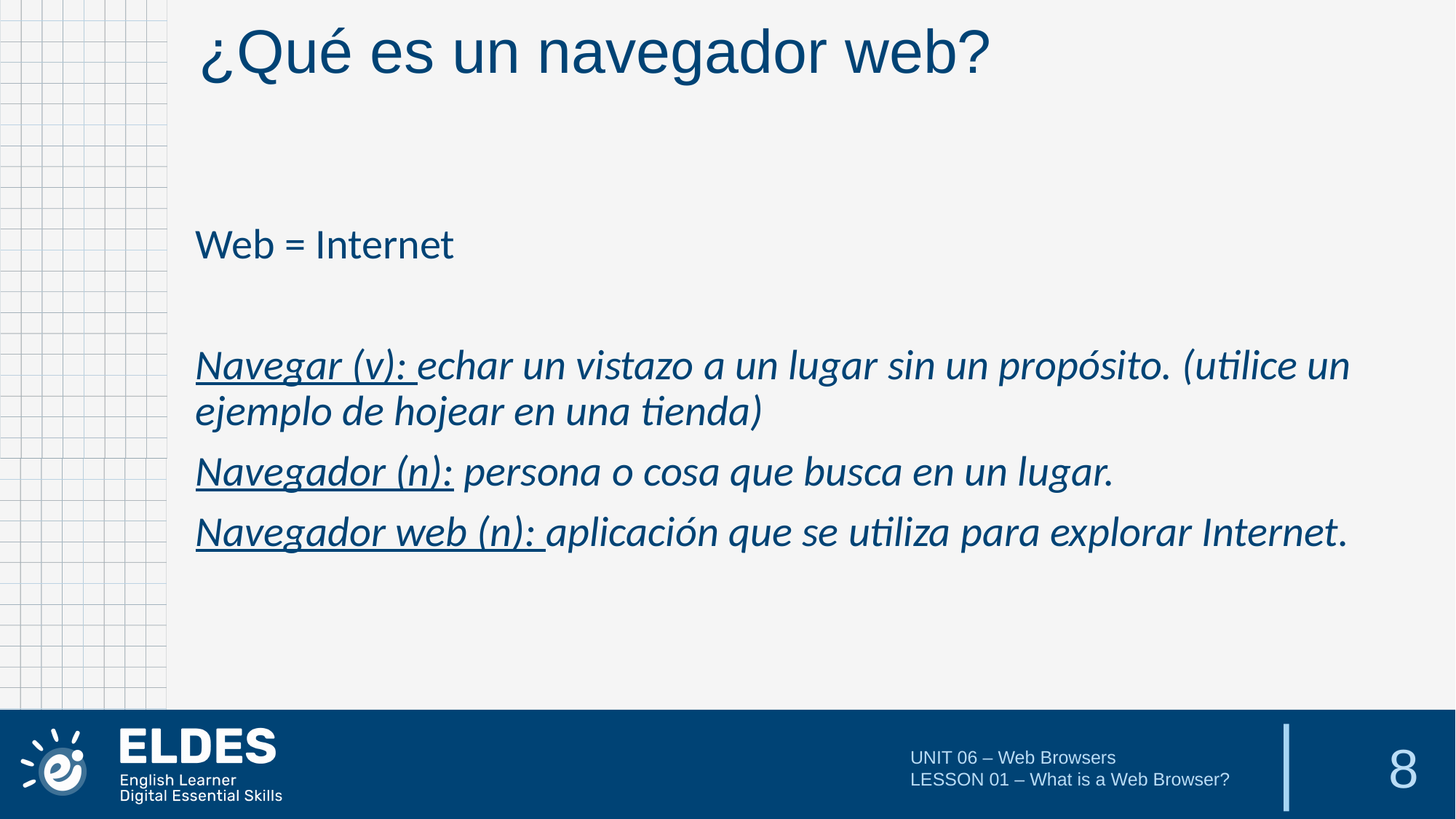

¿Qué es un navegador web?

Web = Internet

Navegar (v): echar un vistazo a un lugar sin un propósito. (utilice un ejemplo de hojear en una tienda)
Navegador (n): persona o cosa que busca en un lugar.
Navegador web (n): aplicación que se utiliza para explorar Internet.
8
UNIT 06 – Web Browsers
LESSON 01 – What is a Web Browser?